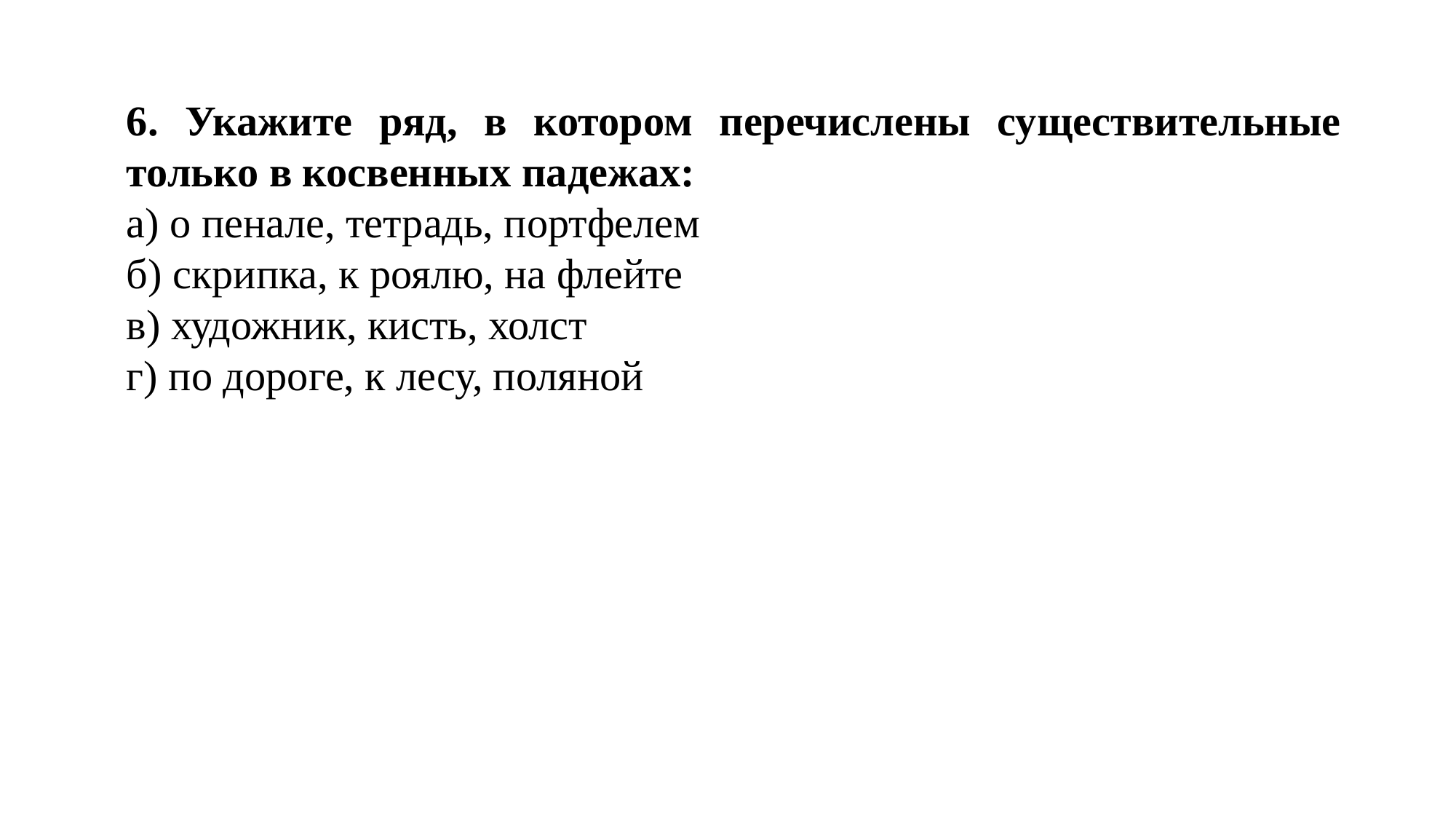

6. Укажите ряд, в котором перечислены существительные только в косвенных падежах:
а) о пенале, тетрадь, портфелем
б) скрипка, к роялю, на флейте
в) художник, кисть, холст
г) по дороге, к лесу, поляной